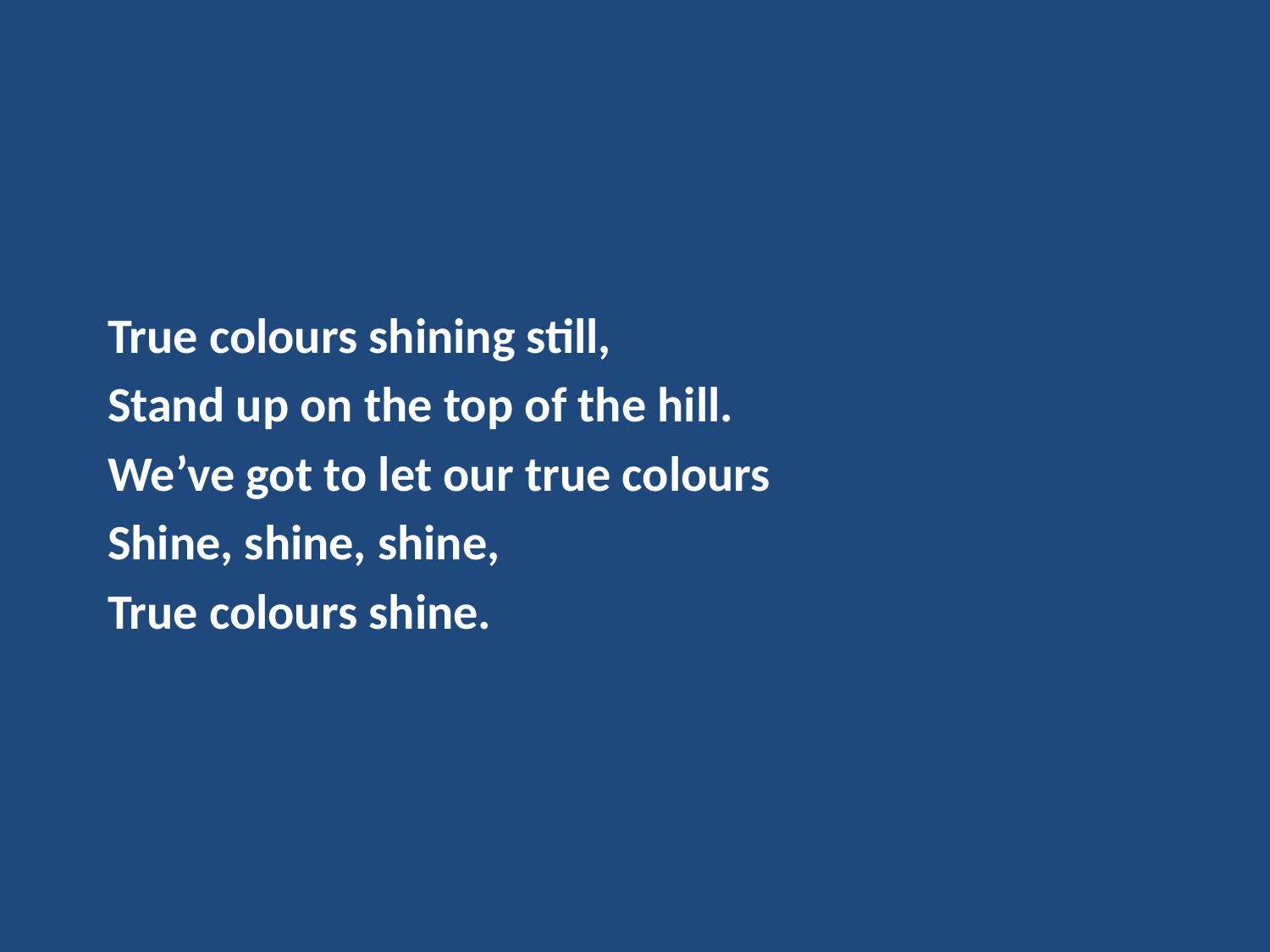

True colours shining still,
Stand up on the top of the hill.
We’ve got to let our true colours
Shine, shine, shine,
True colours shine.